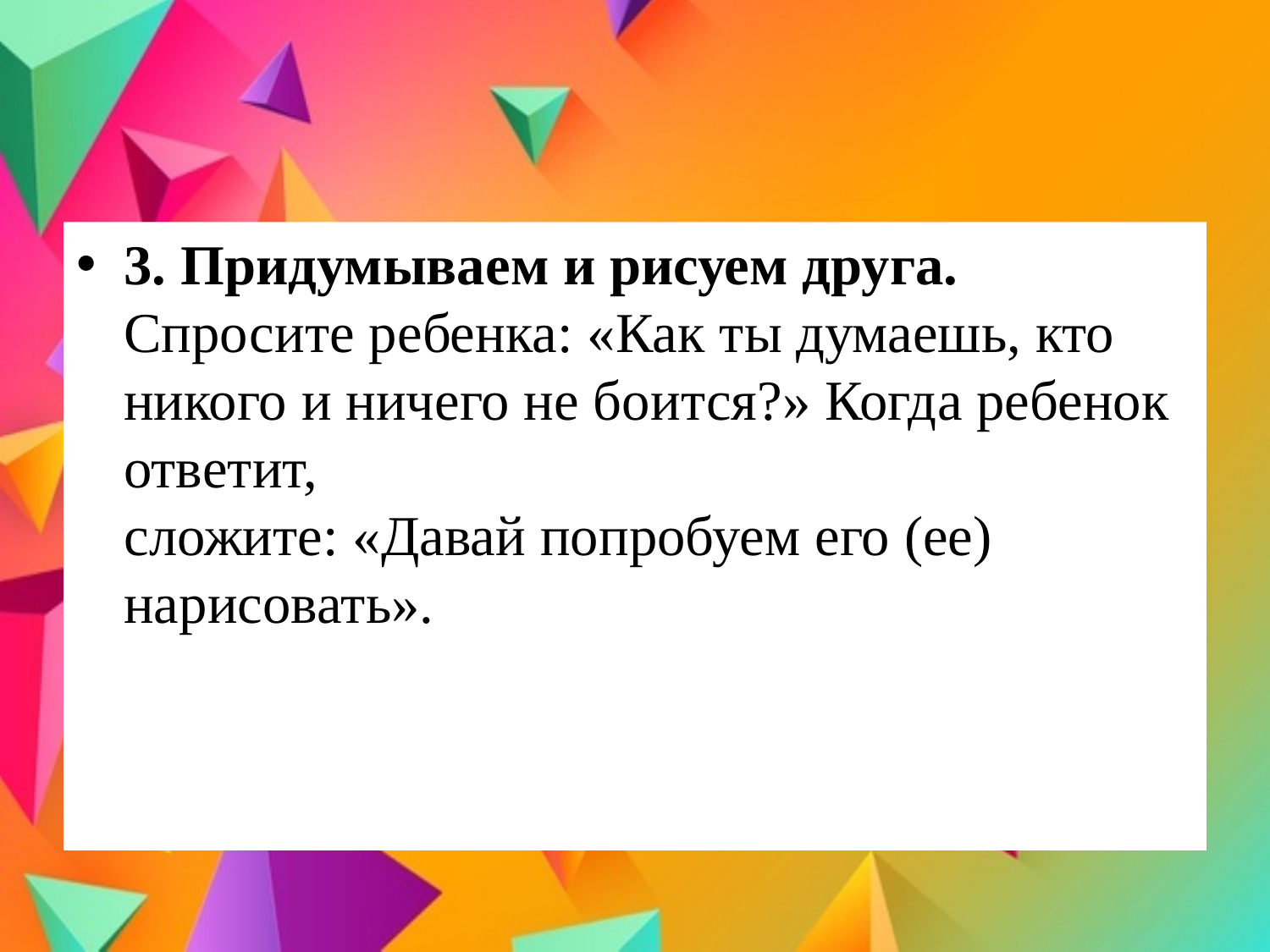

#
3. Придумываем и рисуем друга. 
Спросите ребенка: «Как ты думаешь, кто никого и ничего не боится?» Когда ребенок ответит, 
сложите: «Давай попробуем его (ее) нарисовать».